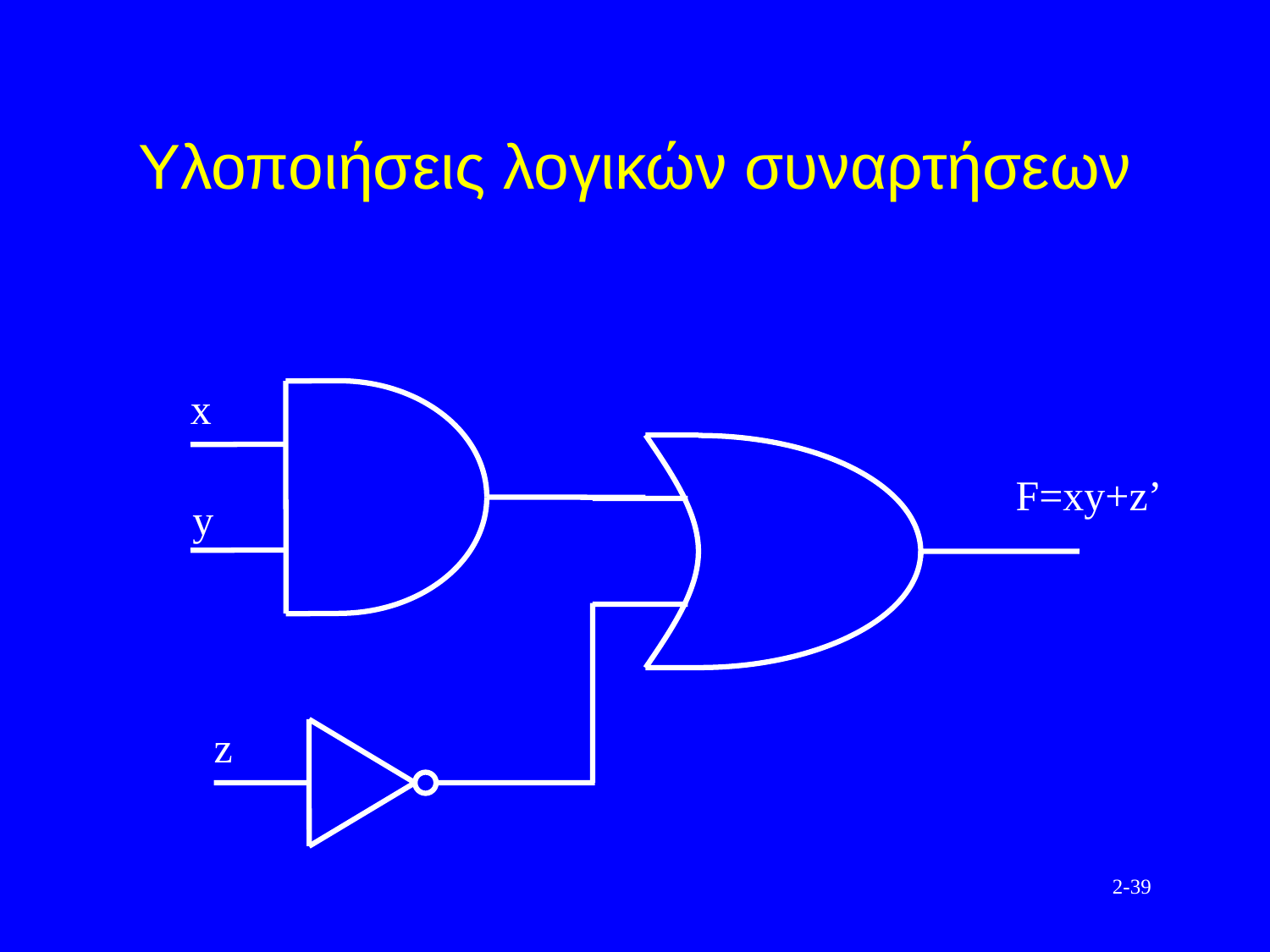

# Υλοποιήσεις λογικών συναρτήσεων
x

F=xy+z’
y

z